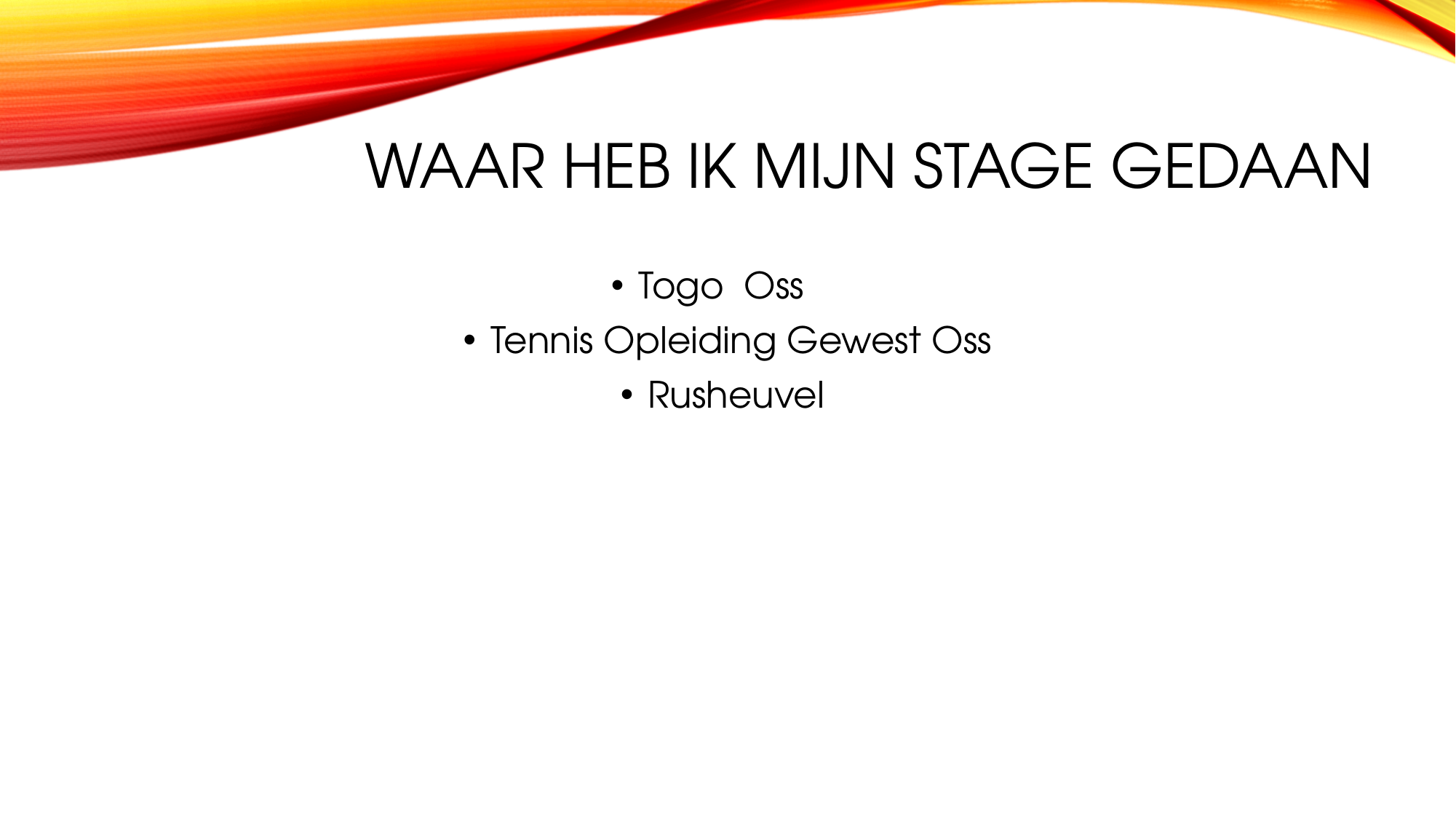

# Waar heb ik mijn stage gedaan
Togo  Oss
Tennis Opleiding Gewest Oss
Rusheuvel